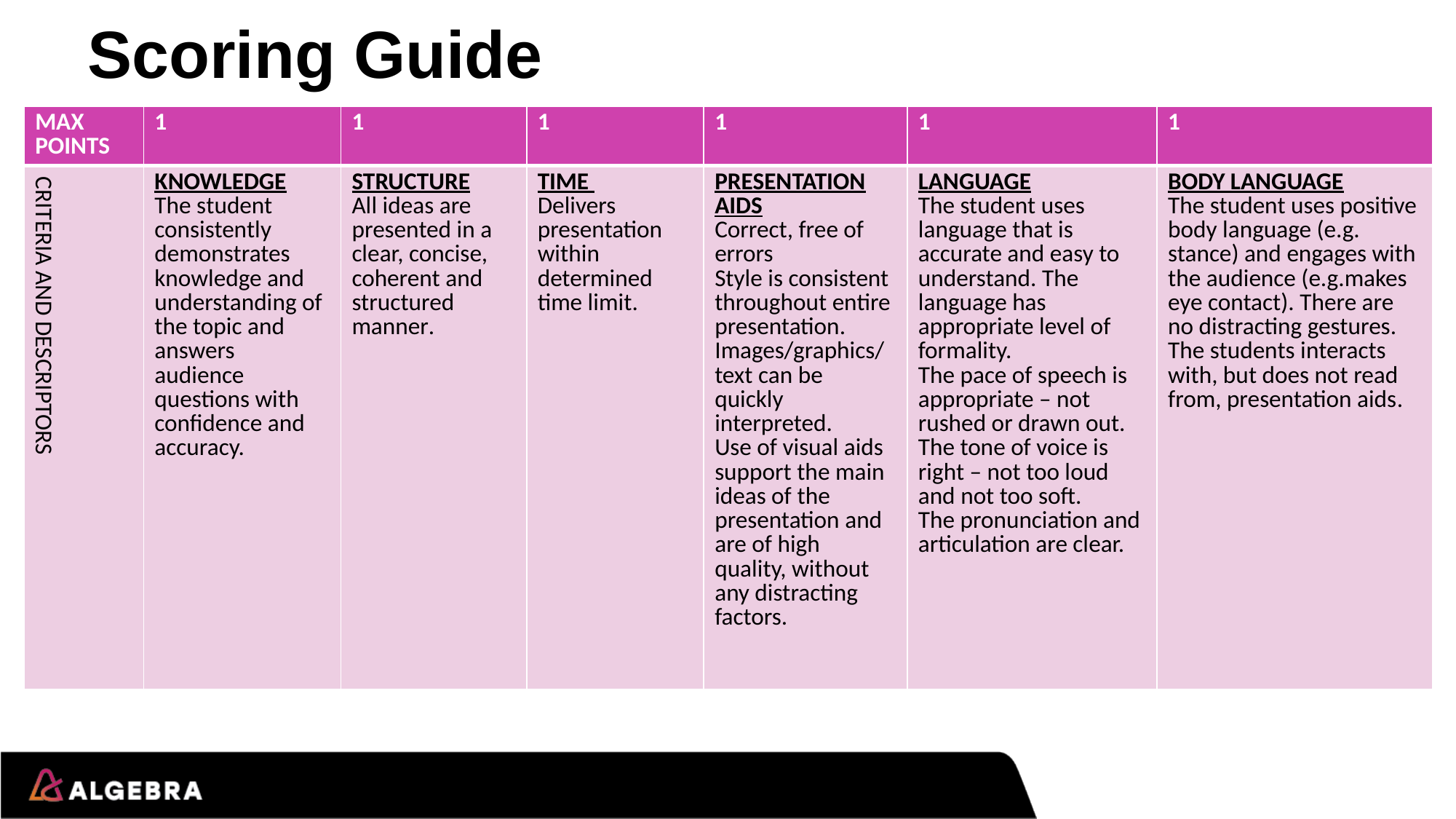

# Scoring Guide
| MAX POINTS | 1 | 1 | 1 | 1 | 1 | 1 |
| --- | --- | --- | --- | --- | --- | --- |
| CRITERIA AND DESCRIPTORS | KNOWLEDGE The student consistently demonstrates knowledge and understanding of the topic and answers audience questions with confidence and accuracy. | STRUCTURE All ideas are presented in a clear, concise, coherent and structured manner. | TIME Delivers presentation within determined time limit. | PRESENTATION AIDS Correct, free of errors Style is consistent throughout entire presentation. Images/graphics/text can be quickly interpreted. Use of visual aids support the main ideas of the presentation and are of high quality, without any distracting factors. | LANGUAGE The student uses language that is accurate and easy to understand. The language has appropriate level of formality. The pace of speech is appropriate – not rushed or drawn out. The tone of voice is right – not too loud and not too soft. The pronunciation and articulation are clear. | BODY LANGUAGE The student uses positive body language (e.g. stance) and engages with the audience (e.g.makes eye contact). There are no distracting gestures. The students interacts with, but does not read from, presentation aids. |